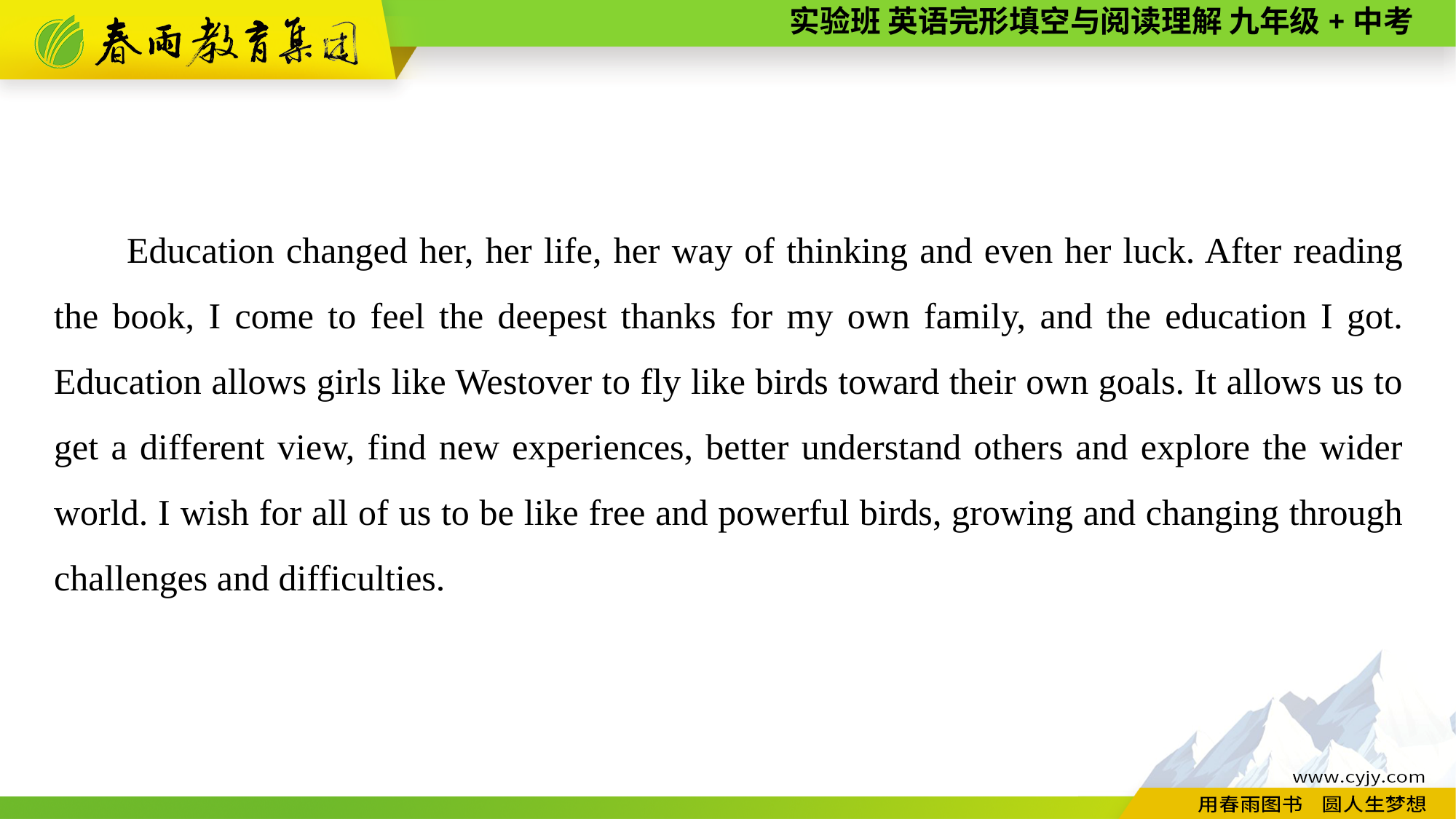

Education changed her, her life, her way of thinking and even her luck. After reading the book, I come to feel the deepest thanks for my own family, and the education I got. Education allows girls like Westover to fly like birds toward their own goals. It allows us to get a different view, find new experiences, better understand others and explore the wider world. I wish for all of us to be like free and powerful birds, growing and changing through challenges and difficulties.